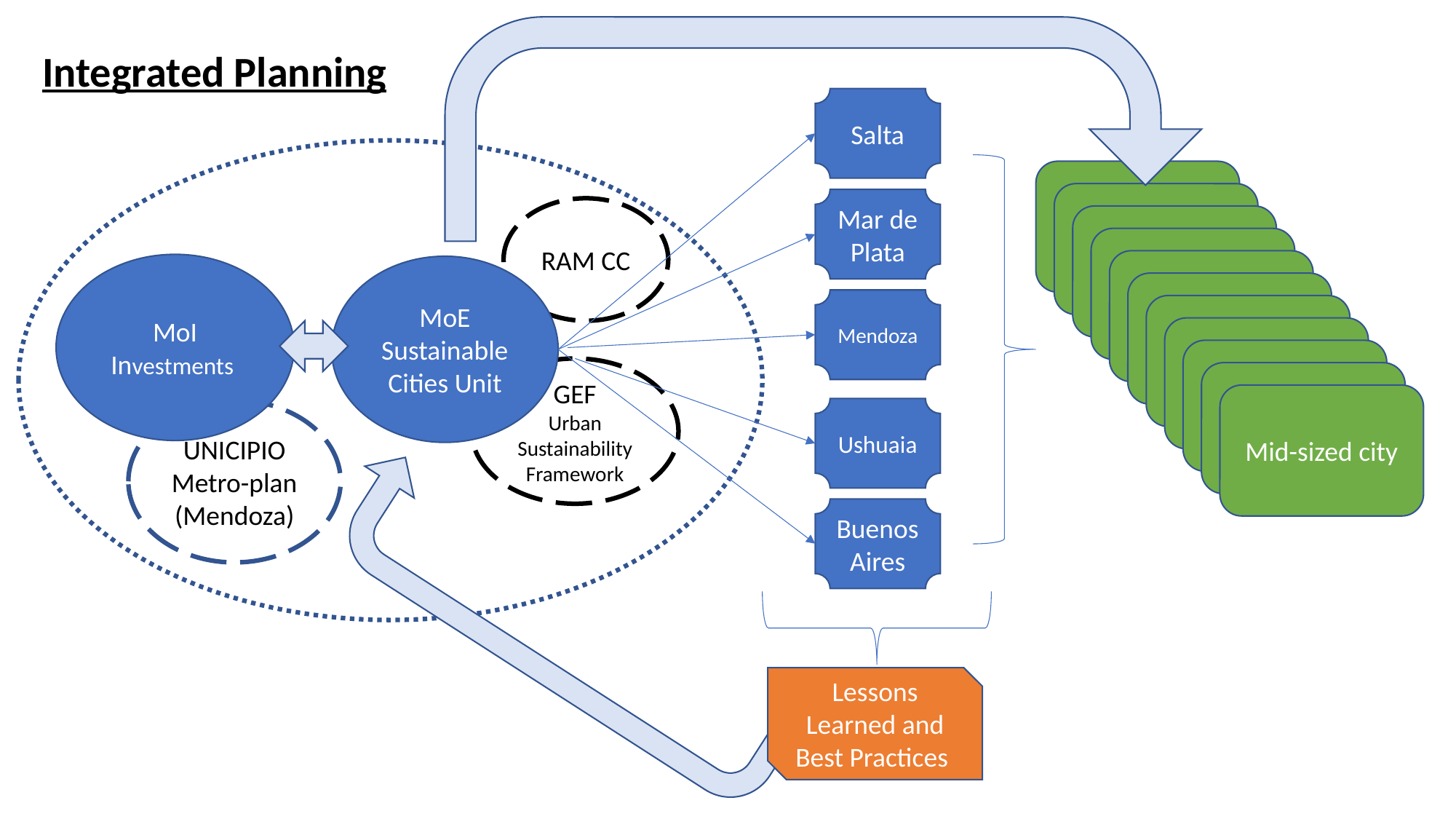

Salta

RAM CC
MoI
Investments
MoE
Sustainable Cities Unit
GEF
Urban Sustainability Framework
UNICIPIO
Metro-plan
(Mendoza)

Mar de Plata

Mendoza

Mid-sized city
Ushuaia

Buenos Aires

Lessons Learned and Best Practices
Integrated Planning